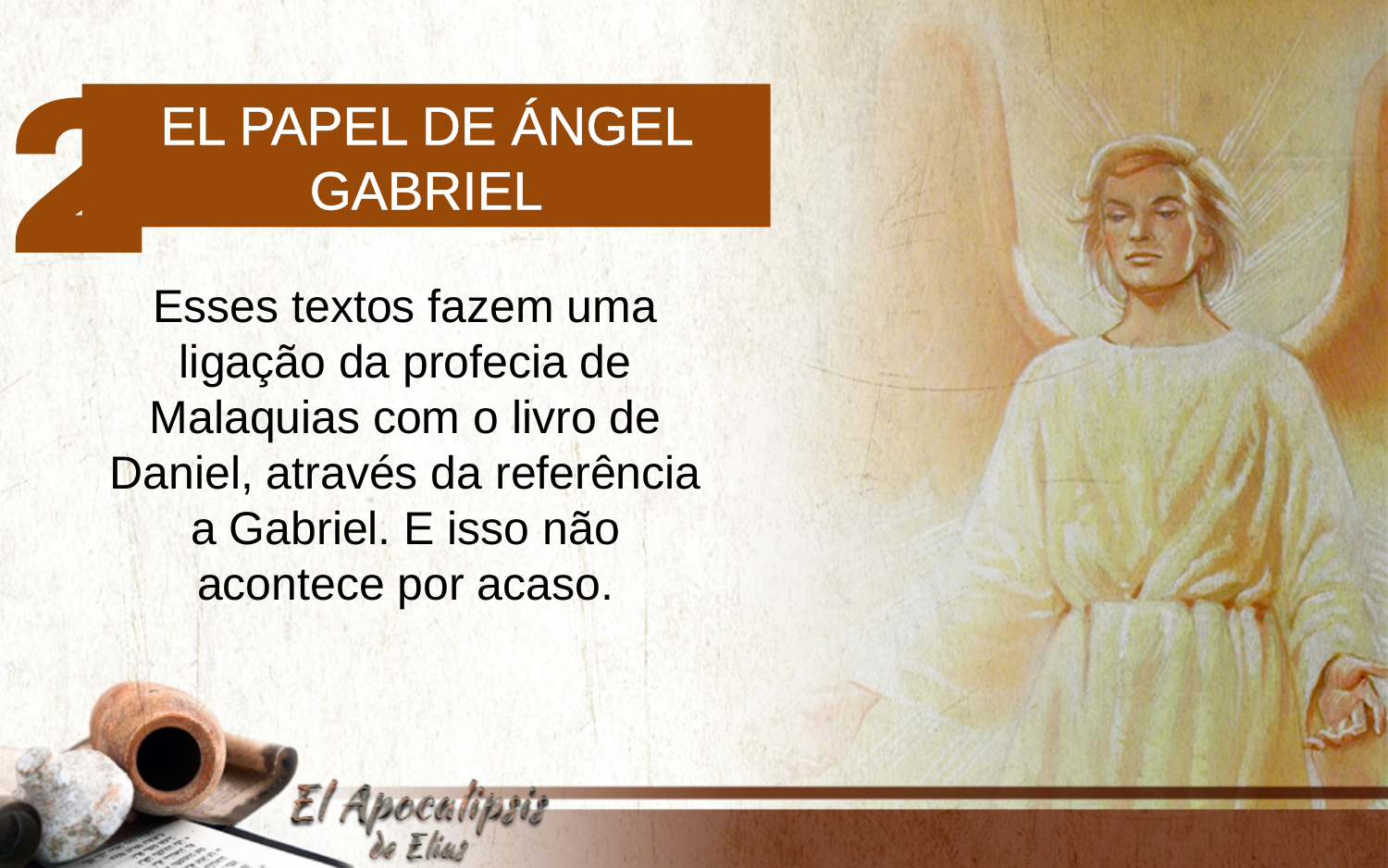

2
El papel de ángel Gabriel
Esses textos fazem uma ligação da profecia de Malaquias com o livro de Daniel, através da referência a Gabriel. E isso não acontece por acaso.